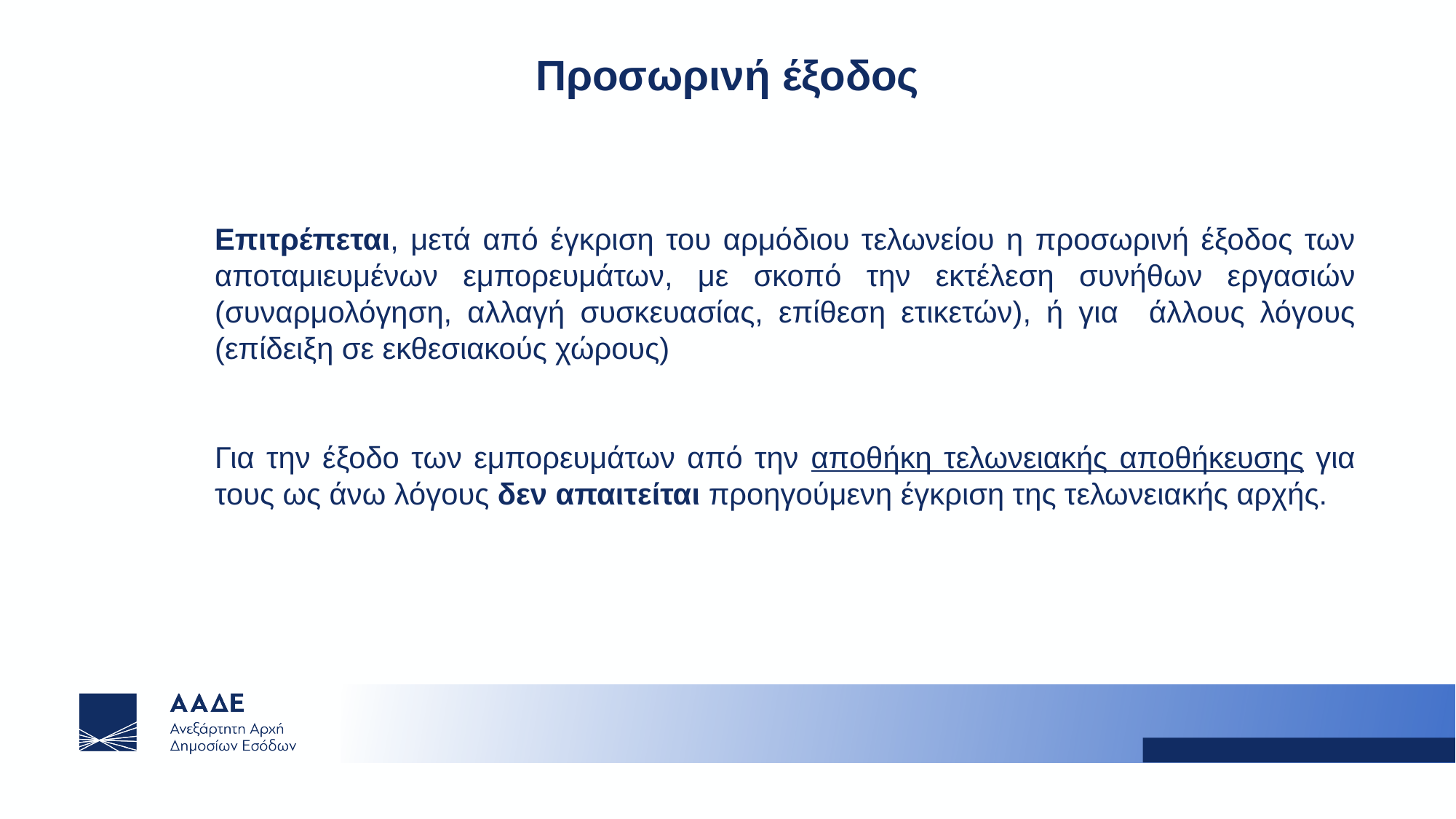

Προσωρινή έξοδος

Επιτρέπεται, μετά από έγκριση του αρμόδιου τελωνείου η προσωρινή έξοδος των αποταμιευμένων εμπορευμάτων, με σκοπό την εκτέλεση συνήθων εργασιών (συναρμολόγηση, αλλαγή συσκευασίας, επίθεση ετικετών), ή για  άλλους λόγους (επίδειξη σε εκθεσιακούς χώρους)

Για την έξοδο των εμπορευμάτων από την αποθήκη τελωνειακής αποθήκευσης για τους ως άνω λόγους δεν απαιτείται προηγούμενη έγκριση της τελωνειακής αρχής.